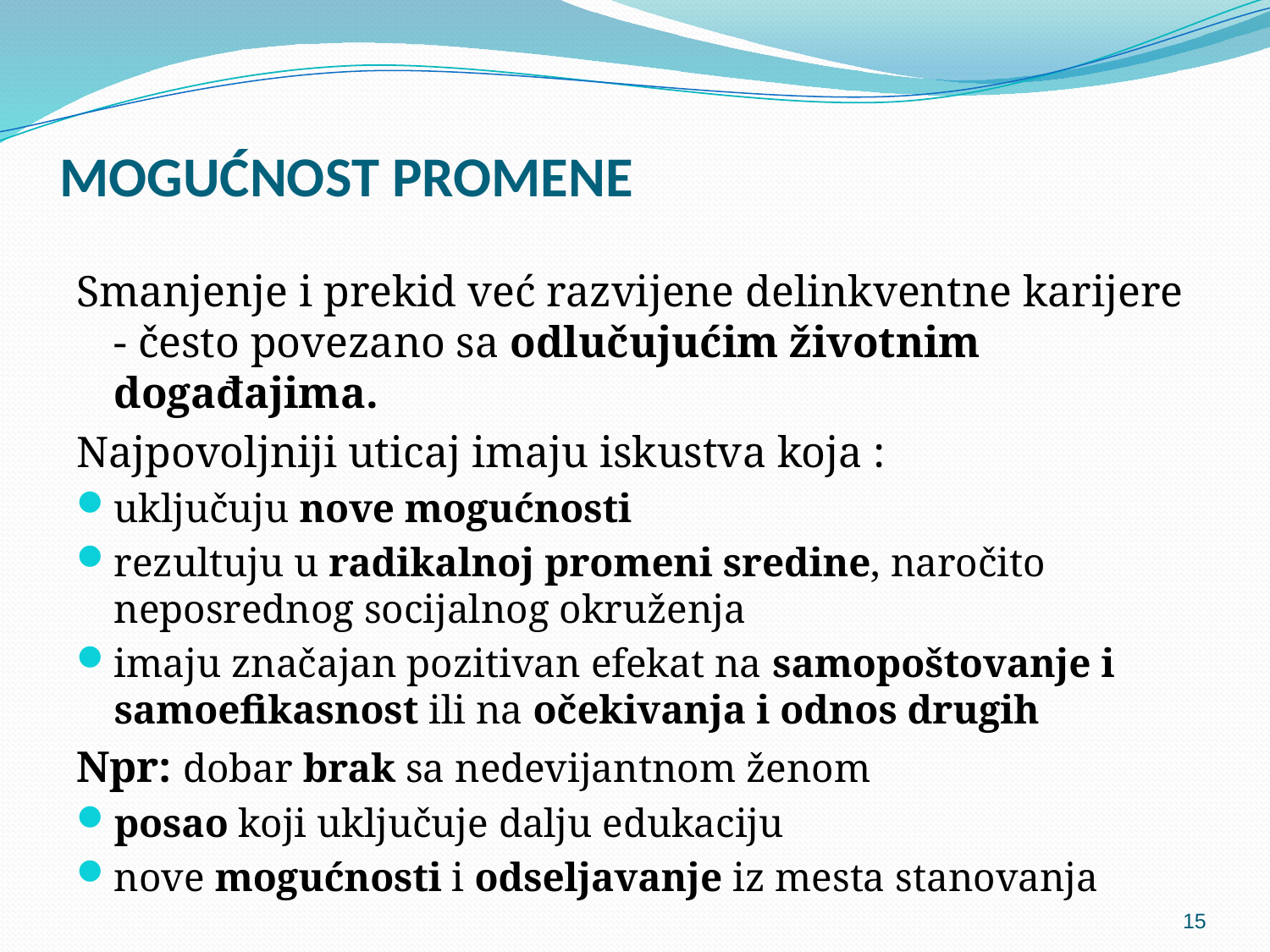

# MOGUĆNOST PROMENE
Smanjenje i prekid već razvijene delinkventne karijere - često povezano sa odlučujućim životnim događajima.
Najpovoljniji uticaj imaju iskustva koja :
uključuju nove mogućnosti
rezultuju u radikalnoj promeni sredine, naročito neposrednog socijalnog okruženja
imaju značajan pozitivan efekat na samopoštovanje i samoefikasnost ili na očekivanja i odnos drugih
Npr: dobar brak sa nedevijantnom ženom
posao koji uključuje dalju edukaciju
nove mogućnosti i odseljavanje iz mesta stanovanja
15